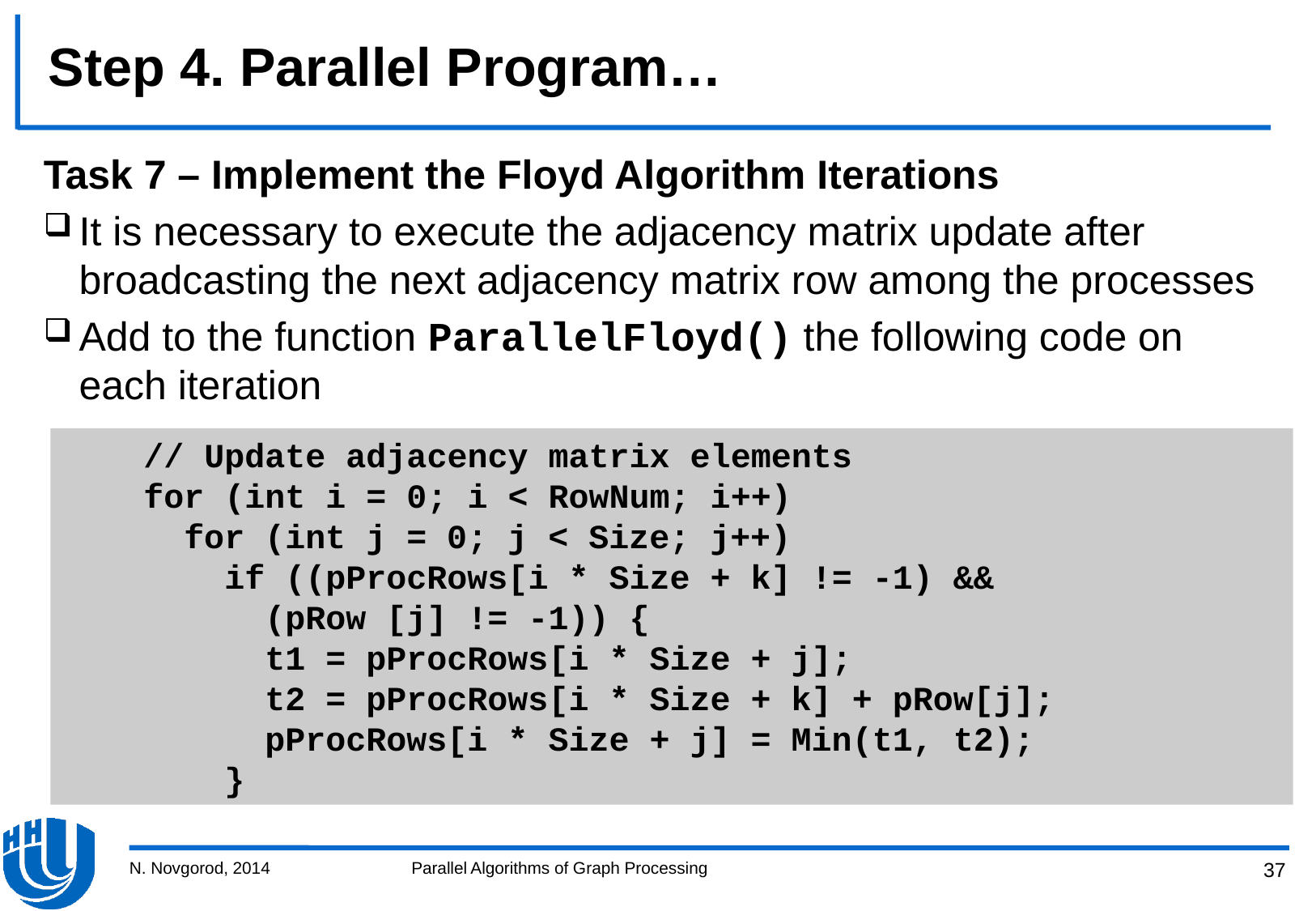

# Step 4. Parallel Program…
Task 7 – Implement the Floyd Algorithm Iterations
It is necessary to execute the adjacency matrix update after broadcasting the next adjacency matrix row among the processes
Add to the function ParallelFloyd() the following code on each iteration
    // Update adjacency matrix elements
    for (int i = 0; i < RowNum; i++)
      for (int j = 0; j < Size; j++)
        if ((pProcRows[i * Size + k] != -1) &&
          (pRow [j] != -1)) {
          t1 = pProcRows[i * Size + j];
          t2 = pProcRows[i * Size + k] + pRow[j];
          pProcRows[i * Size + j] = Min(t1, t2);
        }
N. Novgorod, 2014
Parallel Algorithms of Graph Processing
37